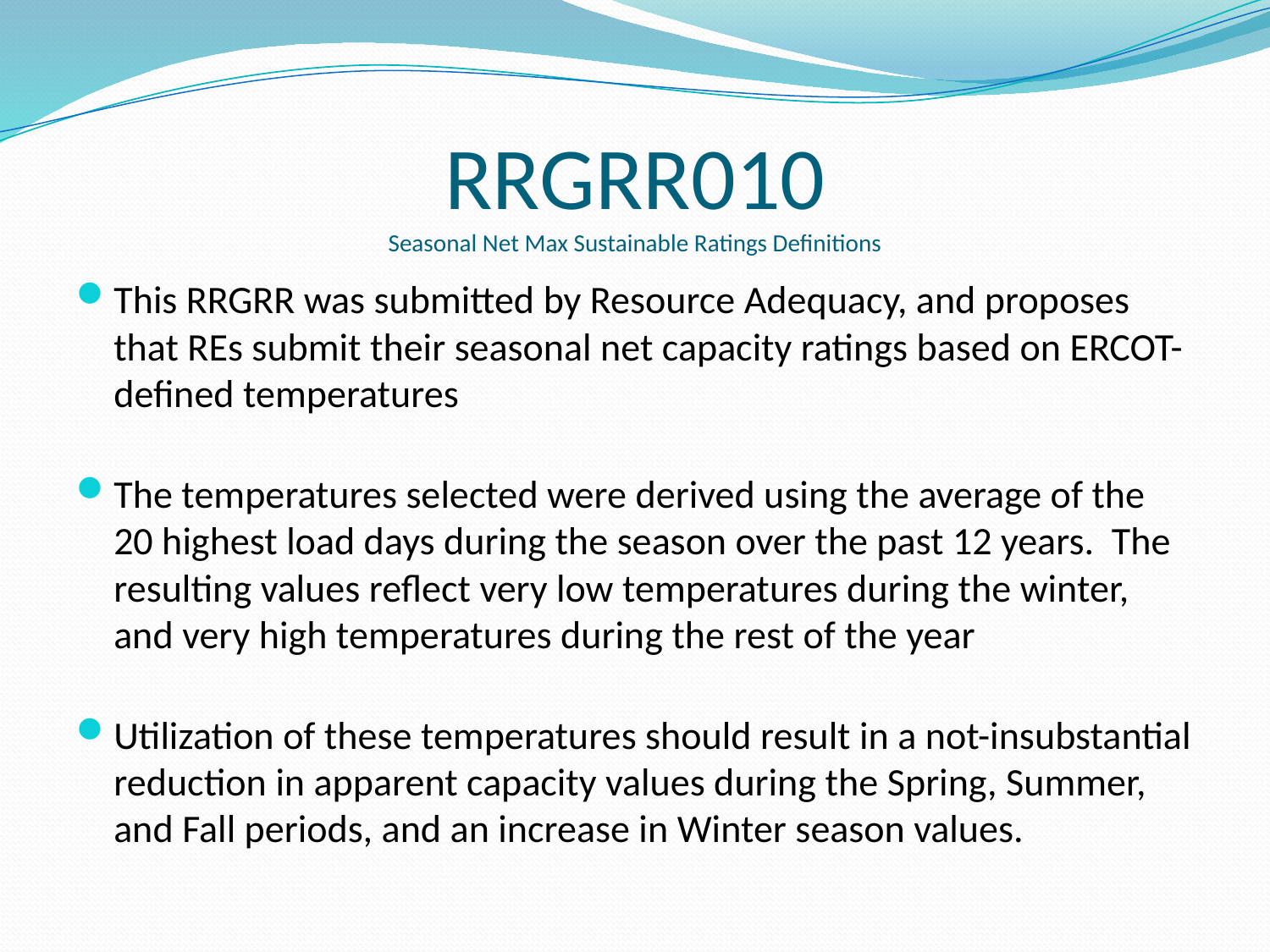

# RRGRR010 Seasonal Net Max Sustainable Ratings Definitions
This RRGRR was submitted by Resource Adequacy, and proposes that REs submit their seasonal net capacity ratings based on ERCOT-defined temperatures
The temperatures selected were derived using the average of the 20 highest load days during the season over the past 12 years.  The resulting values reflect very low temperatures during the winter, and very high temperatures during the rest of the year
Utilization of these temperatures should result in a not-insubstantial reduction in apparent capacity values during the Spring, Summer, and Fall periods, and an increase in Winter season values.